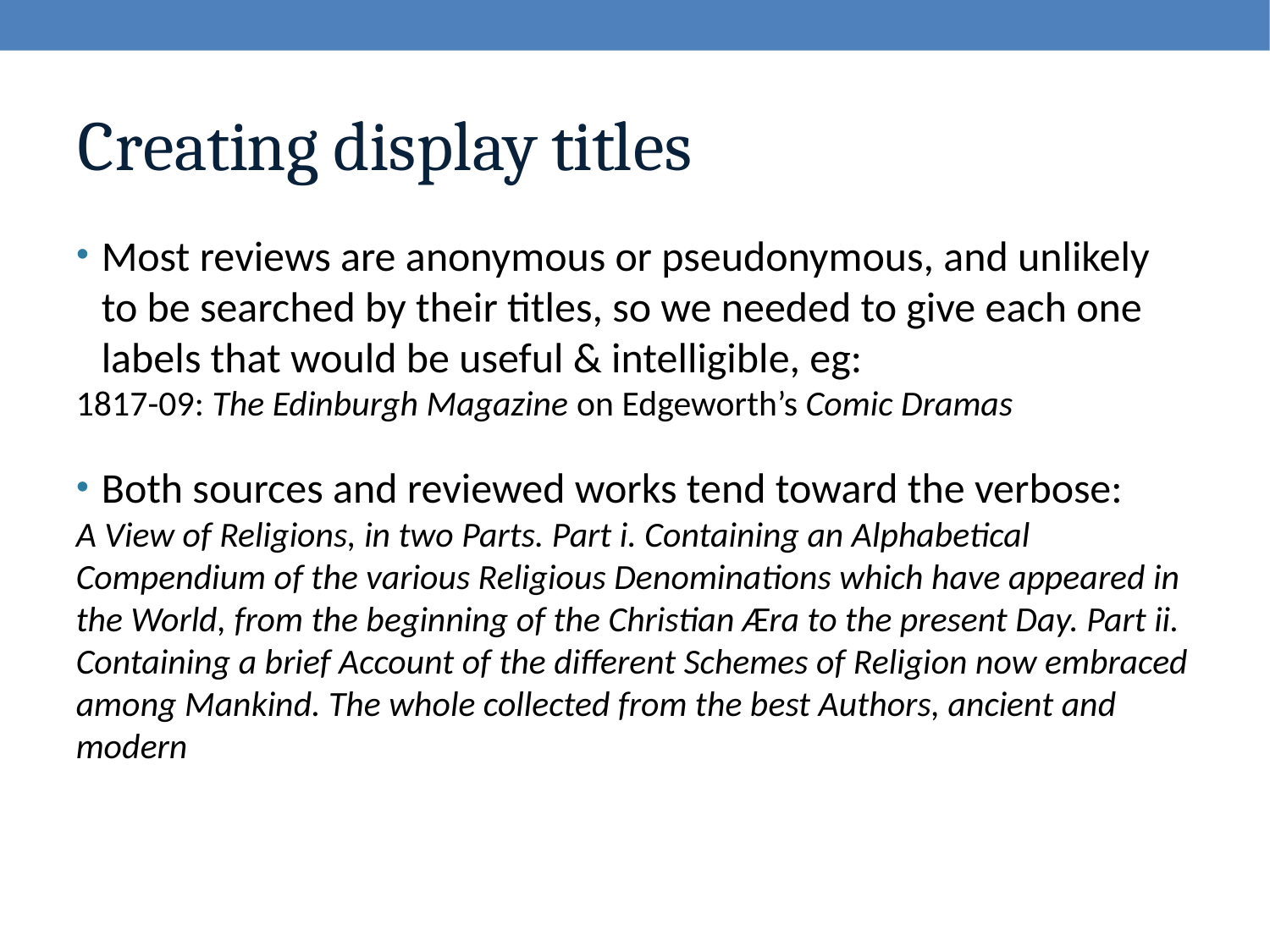

Creating display titles
Most reviews are anonymous or pseudonymous, and unlikely to be searched by their titles, so we needed to give each one labels that would be useful & intelligible, eg:
1817-09: The Edinburgh Magazine on Edgeworth’s Comic Dramas

Both sources and reviewed works tend toward the verbose:
A View of Religions, in two Parts. Part i. Containing an Alphabetical Compendium of the various Religious Denominations which have appeared in the World, from the beginning of the Christian Æra to the present Day. Part ii. Containing a brief Account of the different Schemes of Religion now embraced among Mankind. The whole collected from the best Authors, ancient and modern